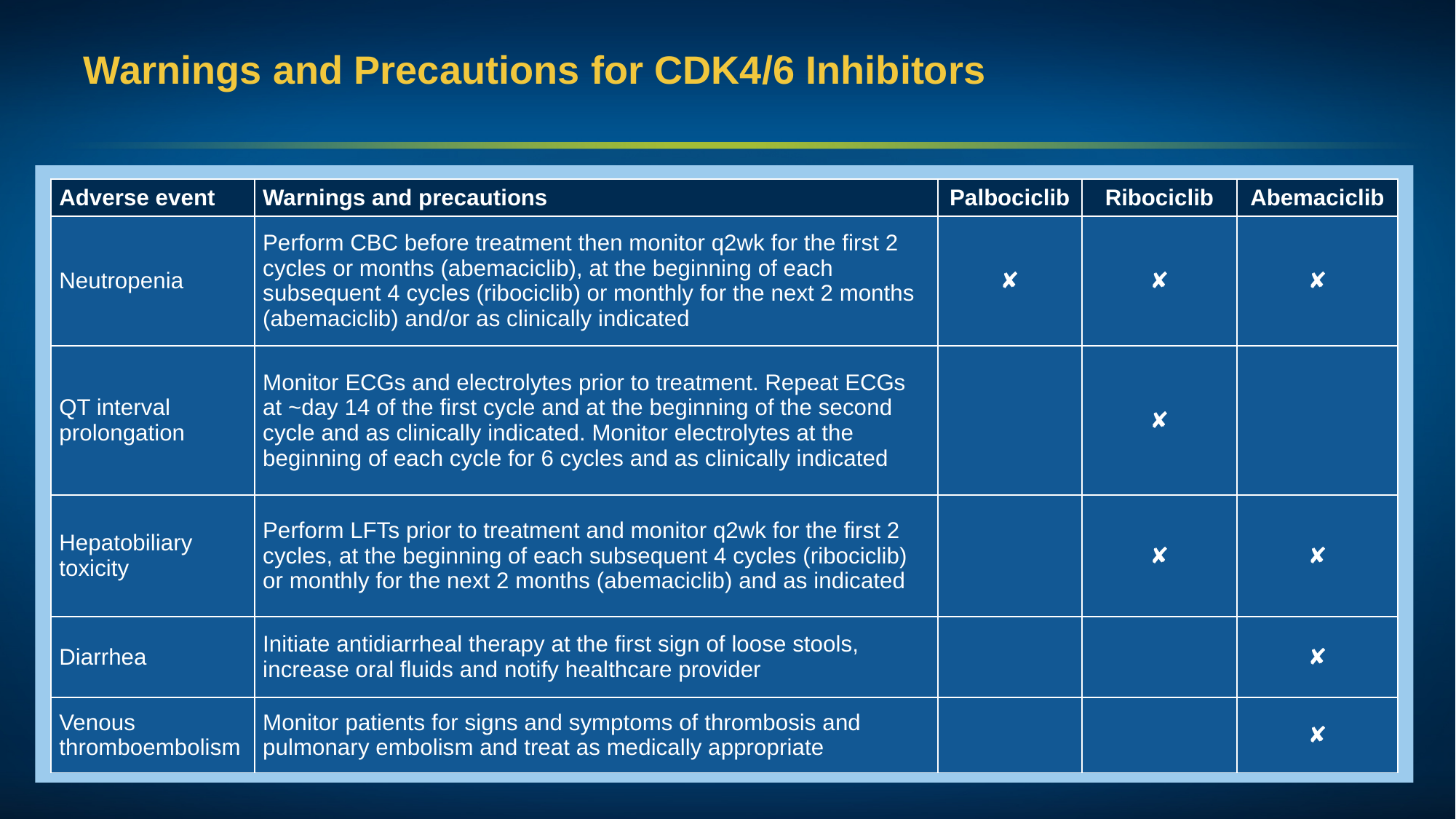

# Warnings and Precautions for CDK4/6 Inhibitors

| Adverse event | Warnings and precautions | Palbociclib | Ribociclib | Abemaciclib |
| --- | --- | --- | --- | --- |
| Neutropenia | Perform CBC before treatment then monitor q2wk for the first 2 cycles or months (abemaciclib), at the beginning of each subsequent 4 cycles (ribociclib) or monthly for the next 2 months (abemaciclib) and/or as clinically indicated | ✘ | ✘ | ✘ |
| QT interval prolongation | Monitor ECGs and electrolytes prior to treatment. Repeat ECGs at ~day 14 of the first cycle and at the beginning of the second cycle and as clinically indicated. Monitor electrolytes at the beginning of each cycle for 6 cycles and as clinically indicated |  | ✘ |  |
| Hepatobiliary toxicity | Perform LFTs prior to treatment and monitor q2wk for the first 2 cycles, at the beginning of each subsequent 4 cycles (ribociclib) or monthly for the next 2 months (abemaciclib) and as indicated |  | ✘ | ✘ |
| Diarrhea | Initiate antidiarrheal therapy at the first sign of loose stools, increase oral fluids and notify healthcare provider |  |  | ✘ |
| Venous thromboembolism | Monitor patients for signs and symptoms of thrombosis and pulmonary embolism and treat as medically appropriate |  |  | ✘ |